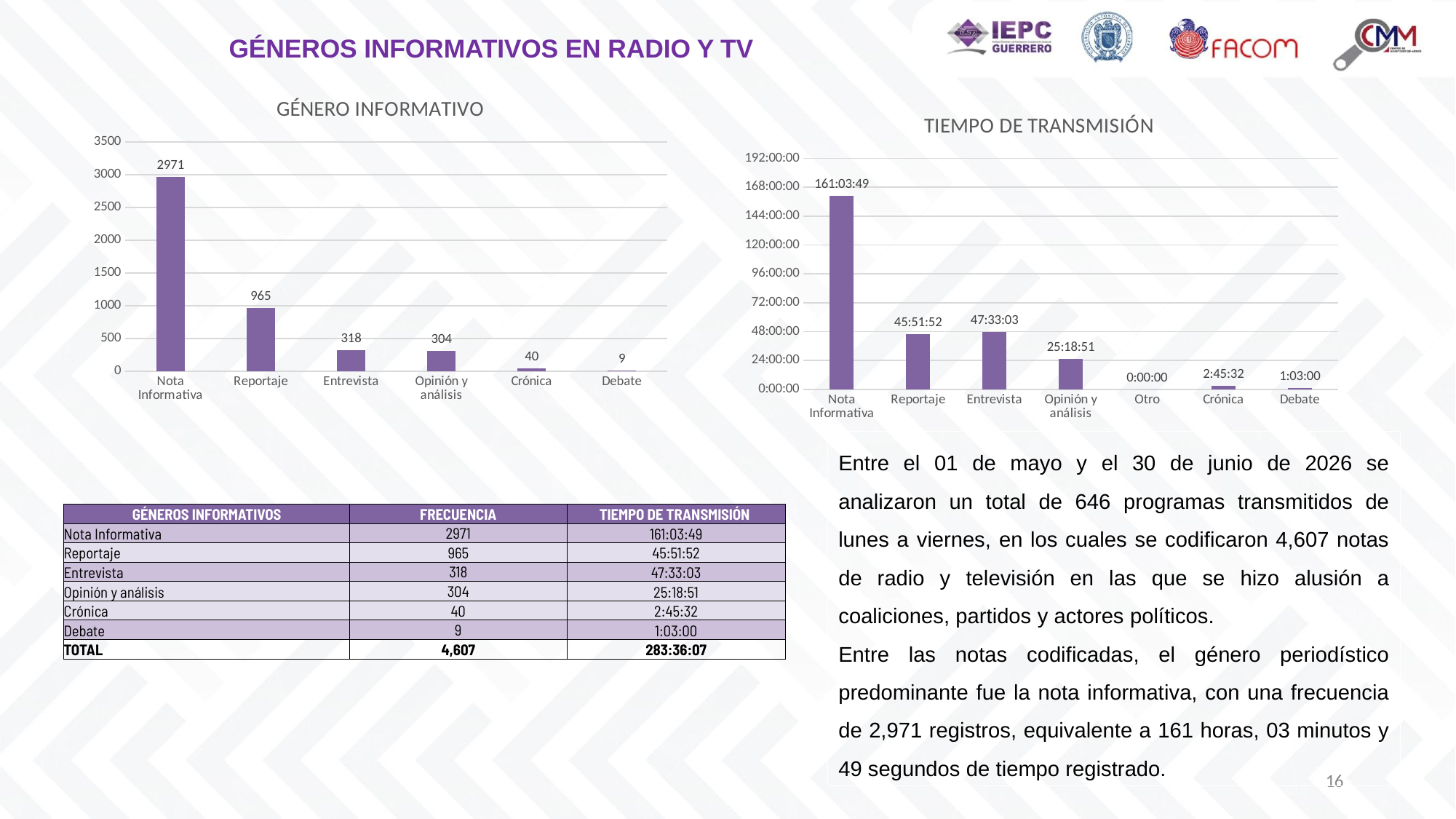

GÉNEROS INFORMATIVOS EN RADIO Y TV

### Chart: GÉNERO INFORMATIVO

| Category | FRECUENCIA |
|---|---|
| Nota Informativa | 2971.0 |
| Reportaje | 965.0 |
| Entrevista | 318.0 |
| Opinión y análisis | 304.0 |
| Crónica | 40.0 |
| Debate | 9.0 |

### Chart:

| Category | TIEMPO DE TRANSMISIÓN  |
|---|---|
| Nota Informativa | 6.710983796296256 |
| Reportaje | 1.9110185185185227 |
| Entrevista | 1.9812847222222212 |
| Opinión y análisis | 1.0547569444444451 |
| Otro | 0.0 |
| Crónica | 0.11495370370370371 |
| Debate | 0.04375 |
Entre el 01 de mayo y el 30 de junio de 2026 se analizaron un total de 646 programas transmitidos de lunes a viernes, en los cuales se codificaron 4,607 notas de radio y televisión en las que se hizo alusión a coaliciones, partidos y actores políticos.
Entre las notas codificadas, el género periodístico predominante fue la nota informativa, con una frecuencia de 2,971 registros, equivalente a 161 horas, 03 minutos y 49 segundos de tiempo registrado.
| GÉNEROS INFORMATIVOS | FRECUENCIA | TIEMPO DE TRANSMISIÓN |
| --- | --- | --- |
| Nota Informativa | 2971 | 161:03:49 |
| Reportaje | 965 | 45:51:52 |
| Entrevista | 318 | 47:33:03 |
| Opinión y análisis | 304 | 25:18:51 |
| Crónica | 40 | 2:45:32 |
| Debate | 9 | 1:03:00 |
| TOTAL | 4,607 | 283:36:07 |
16